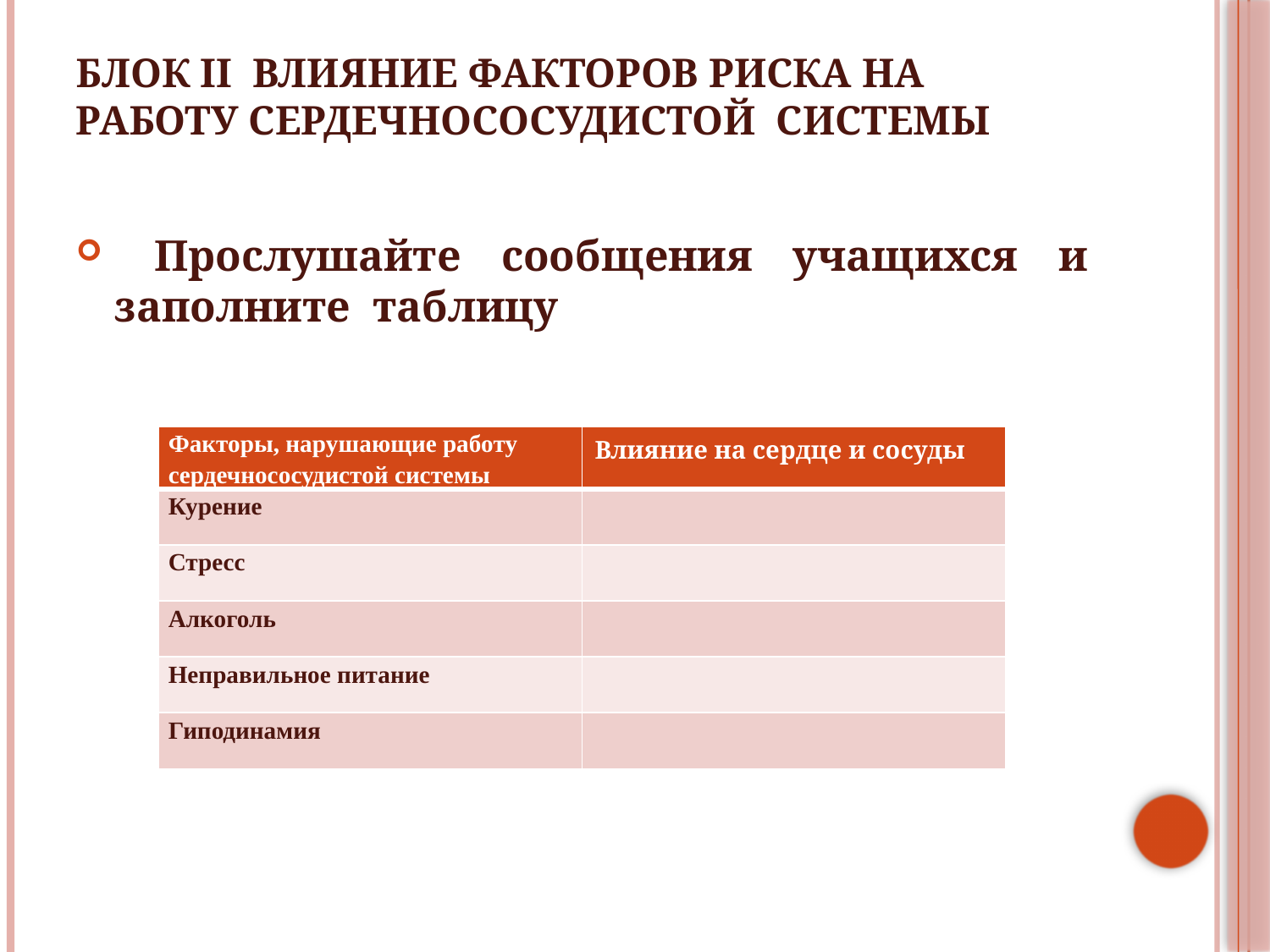

# Блок II  Влияние факторов риска на  работу сердечнососудистой  системы
 Прослушайте сообщения учащихся и заполните  таблицу

| Факторы, нарушающие работу сердечнососудистой системы | Влияние на сердце и сосуды |
| --- | --- |
| Курение |  |
| Стресс |  |
| Алкоголь |  |
| Неправильное питание |  |
| Гиподинамия |  |